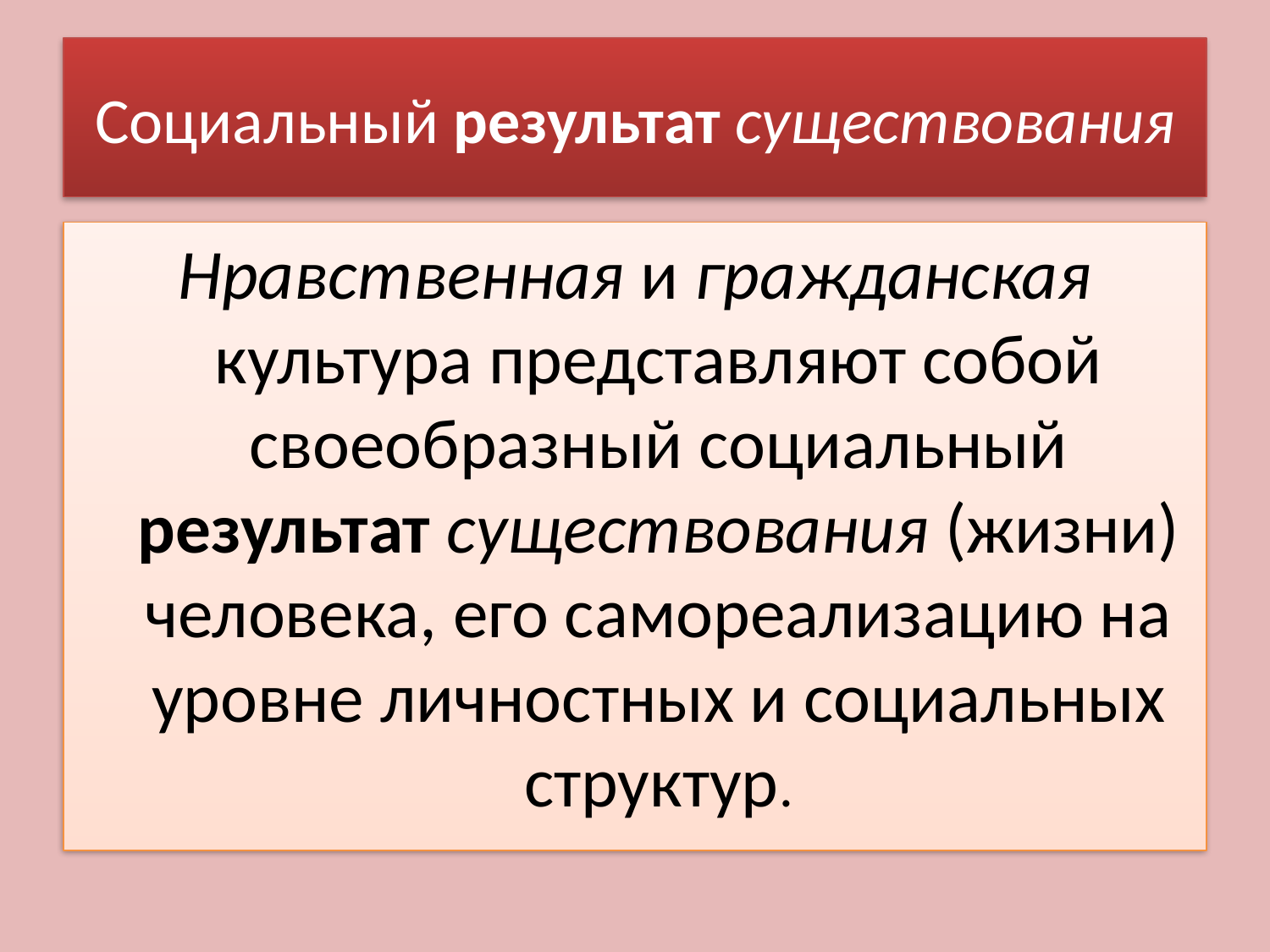

# Социальный результат существования
Нравственная и гражданская культура представляют собой своеобразный социальный результат существования (жизни) человека, его самореализацию на уровне личностных и социальных структур.